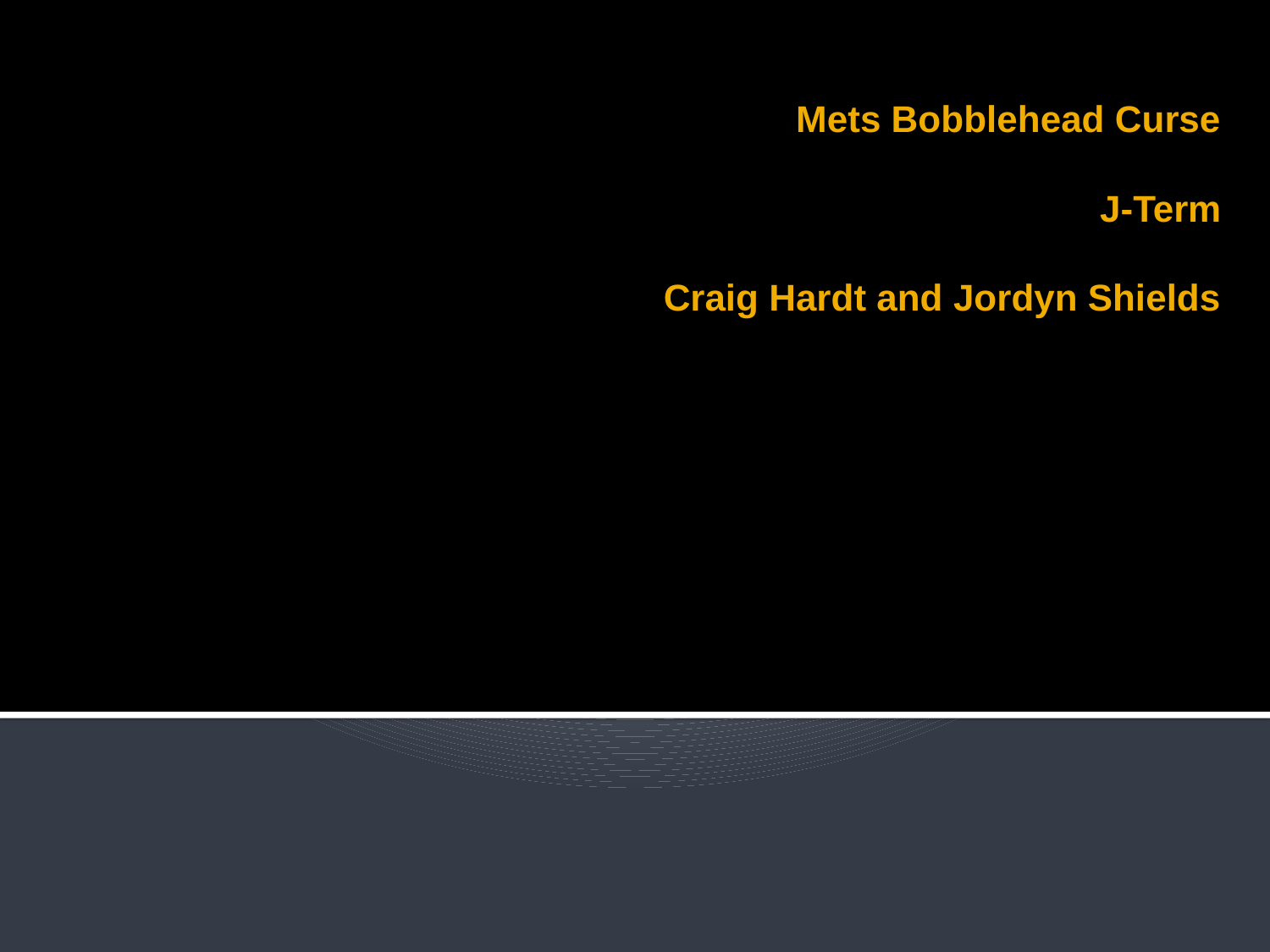

# Mets Bobblehead Curse J-Term Craig Hardt and Jordyn Shields